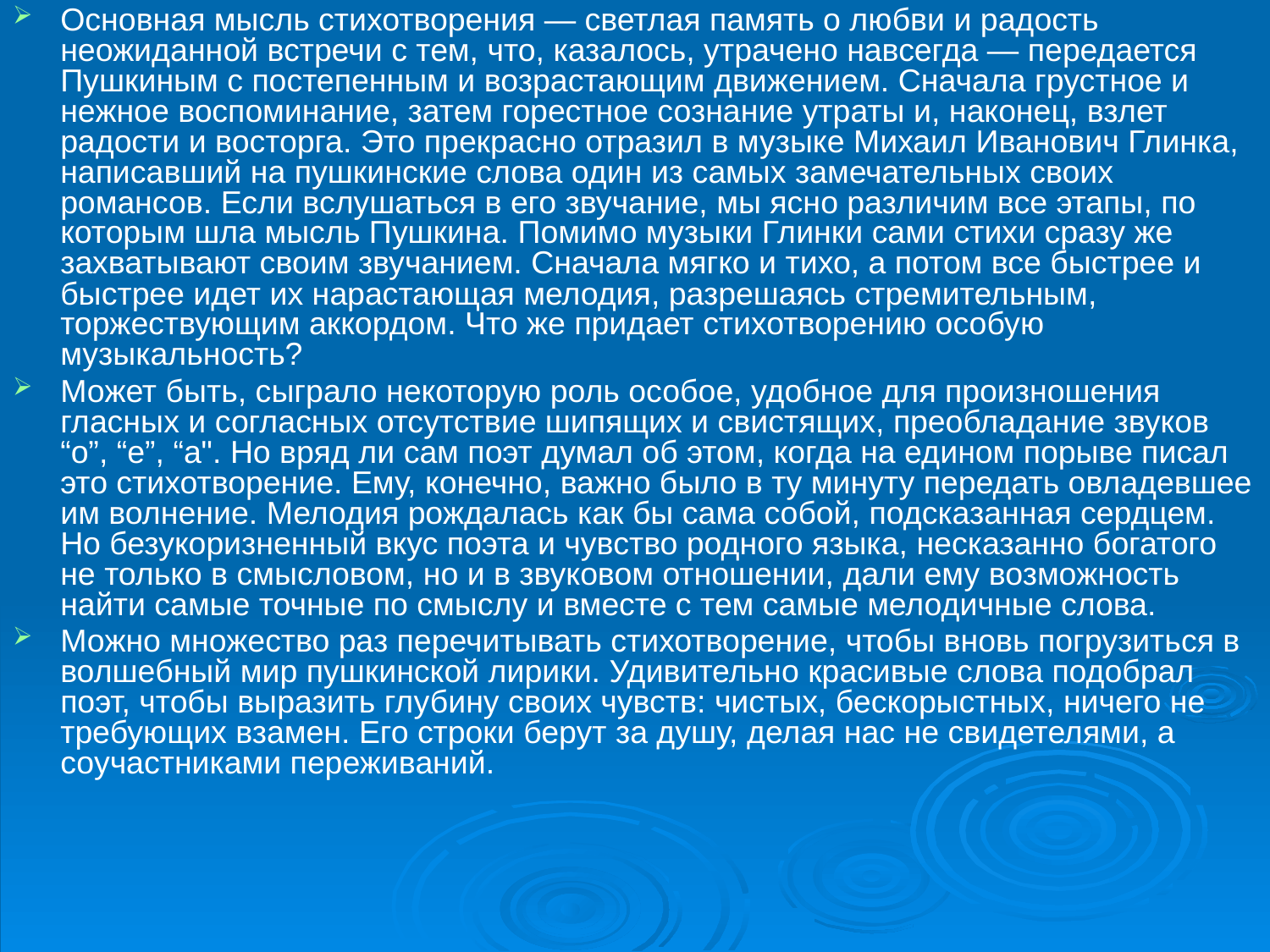

Основная мысль стихотворения — светлая память о любви и радость неожиданной встречи с тем, что, казалось, утрачено навсегда — передается Пушкиным с постепенным и возрастающим движением. Сначала грустное и нежное воспоминание, затем горестное сознание утраты и, наконец, взлет радости и восторга. Это прекрасно отразил в музыке Михаил Иванович Глинка, написавший на пушкинские слова один из самых замечательных своих романсов. Если вслушаться в его звучание, мы ясно различим все этапы, по которым шла мысль Пушкина. Помимо музыки Глинки сами стихи сразу же захватывают своим звучанием. Сначала мягко и тихо, а потом все быстрее и быстрее идет их нарастающая мелодия, разрешаясь стремительным, торжествующим аккордом. Что же придает стихотворению особую музыкальность?
Может быть, сыграло некоторую роль особое, удобное для произношения гласных и согласных отсутствие шипящих и свистящих, преобладание звуков “о”, “е”, “а". Но вряд ли сам поэт думал об этом, когда на едином порыве писал это стихотворение. Ему, конечно, важно было в ту минуту передать овладевшее им волнение. Мелодия рождалась как бы сама собой, подсказанная сердцем. Но безукоризненный вкус поэта и чувство родного языка, несказанно богатого не только в смысловом, но и в звуковом отношении, дали ему возможность найти самые точные по смыслу и вместе с тем самые мелодичные слова.
Можно множество раз перечитывать стихотворение, чтобы вновь погрузиться в волшебный мир пушкинской лирики. Удивительно красивые слова подобрал поэт, чтобы выразить глубину своих чувств: чистых, бескорыстных, ничего не требующих взамен. Его строки берут за душу, делая нас не свидетелями, а соучастниками переживаний.